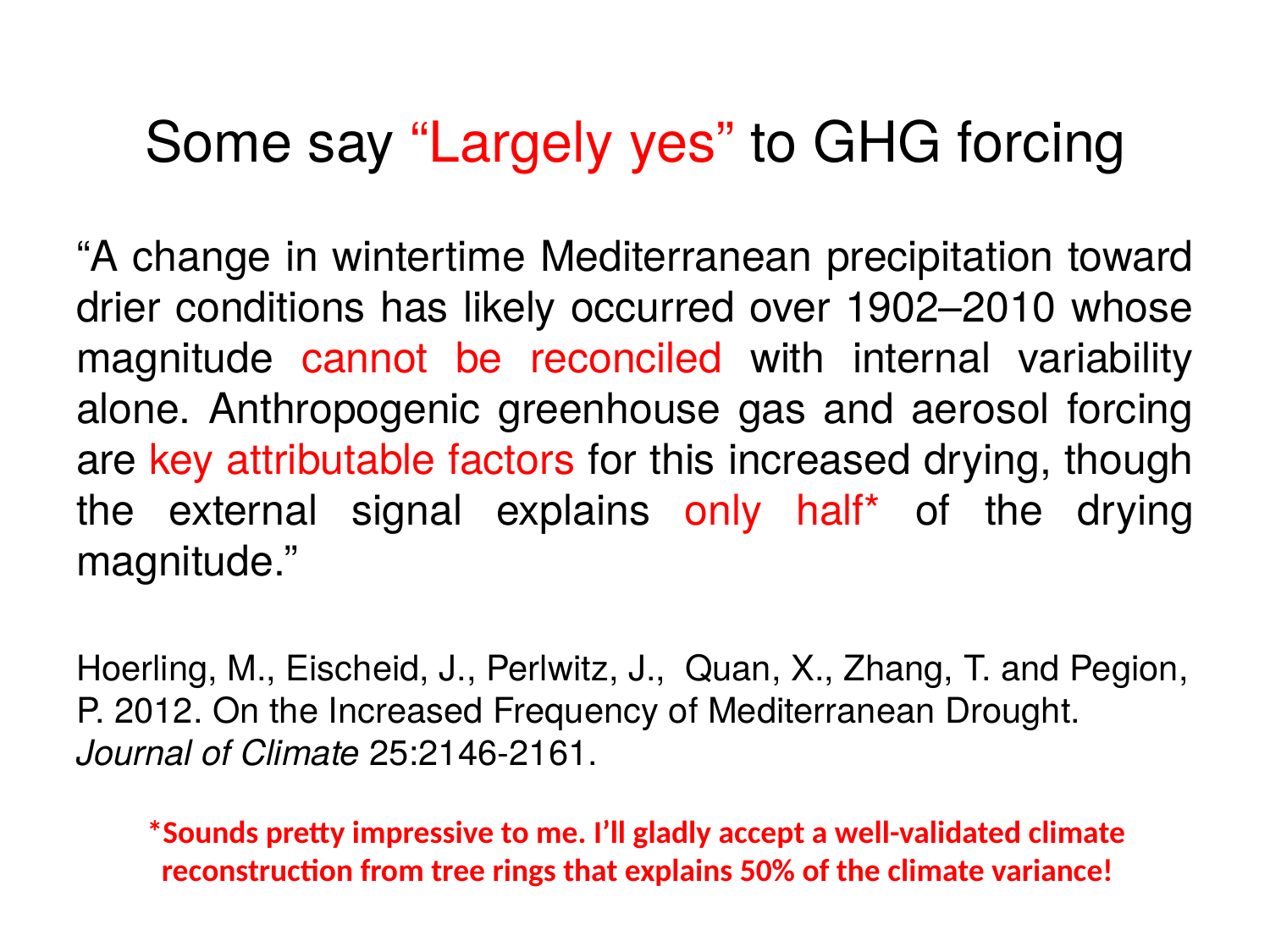

# Some say “Largely yes” to GHG forcing
“A change in wintertime Mediterranean precipitation toward drier conditions has likely occurred over 1902–2010 whose magnitude cannot be reconciled with internal variability alone. Anthropogenic greenhouse gas and aerosol forcing are key attributable factors for this increased drying, though the external signal explains only half* of the drying magnitude.”

Hoerling, M., Eischeid, J., Perlwitz, J.,  Quan, X., Zhang, T. and Pegion, P. 2012. On the Increased Frequency of Mediterranean Drought. Journal of Climate 25:2146-2161.

*Sounds pretty impressive to me. I’ll gladly accept a well-validated climate
  reconstruction from tree rings that explains 50% of the climate variance!